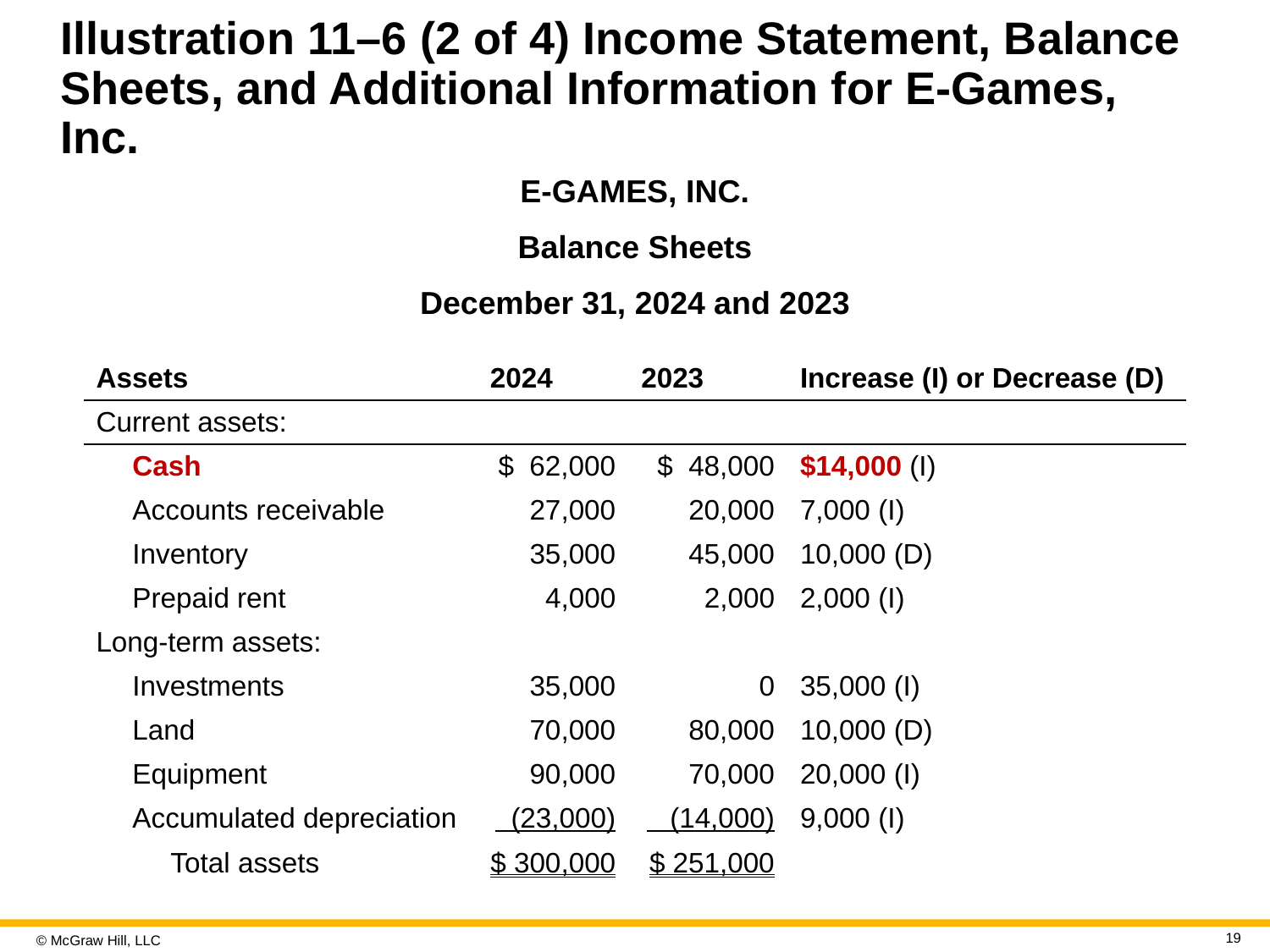

# Illustration 11–6 (2 of 4) Income Statement, Balance Sheets, and Additional Information for E-Games, Inc.
E-GAMES, INC.
Balance Sheets
December 31, 2024 and 2023
| Assets | 2024 | 2023 | Increase (I) or Decrease (D) |
| --- | --- | --- | --- |
| Current assets: |  |  |  |
| Cash | $ 62,000 | $ 48,000 | $14,000 (I) |
| Accounts receivable | 27,000 | 20,000 | 7,000 (I) |
| Inventory | 35,000 | 45,000 | 10,000 (D) |
| Prepaid rent | 4,000 | 2,000 | 2,000 (I) |
| Long-term assets: |  |  |  |
| Investments | 35,000 | 0 | 35,000 (I) |
| Land | 70,000 | 80,000 | 10,000 (D) |
| Equipment | 90,000 | 70,000 | 20,000 (I) |
| Accumulated depreciation | (23,000) | (14,000) | 9,000 (I) |
| Total assets | $ 300,000 | $ 251,000 |  |
19